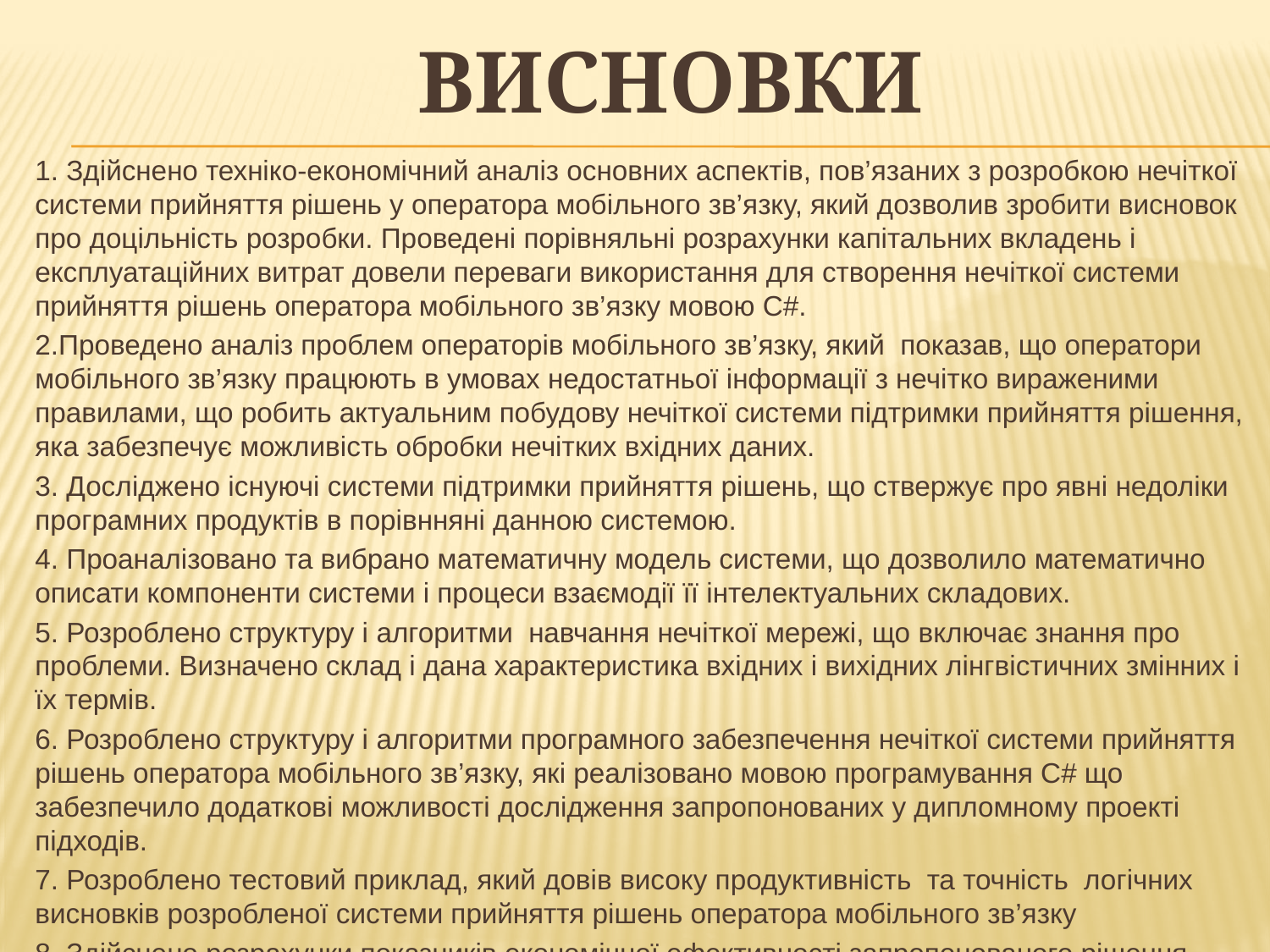

# ВИСНОВКИ
1. Здійснено техніко-економічний аналіз основних аспектів, пов’язаних з розробкою нечіткої системи прийняття рішень у оператора мобільного зв’язку, який дозволив зробити висновок про доцільність розробки. Проведені порівняльні розрахунки капітальних вкладень і експлуатаційних витрат довели переваги використання для створення нечіткої системи прийняття рішень оператора мобільного зв’язку мовою С#.
2.Проведено аналіз проблем операторів мобільного зв’язку, який  показав, що оператори мобільного зв’язку працюють в умовах недостатньої інформації з нечітко вираженими правилами, що робить актуальним побудову нечіткої системи підтримки прийняття рішення, яка забезпечує можливість обробки нечітких вхідних даних.
3. Досліджено існуючі системи підтримки прийняття рішень, що ствержує про явні недоліки програмних продуктів в порівнняні данною системою.
4. Проаналізовано та вибрано математичну модель системи, що дозволило математично описати компоненти системи і процеси взаємодії її інтелектуальних складових.
5. Розроблено структуру і алгоритми  навчання нечіткої мережі, що включає знання про проблеми. Визначено склад і дана характеристика вхідних і вихідних лінгвістичних змінних і їх термів.
6. Розроблено структуру і алгоритми програмного забезпечення нечіткої системи прийняття рішень оператора мобільного зв’язку, які реалізовано мовою програмування С# що забезпечило додаткові можливості дослідження запропонованих у дипломному проекті підходів.
7. Розроблено тестовий приклад, який довів високу продуктивність  та точність  логічних висновків розробленої системи прийняття рішень оператора мобільного зв’язку
8. Здійснено розрахунки показників економічної ефективності запропонованого рішення